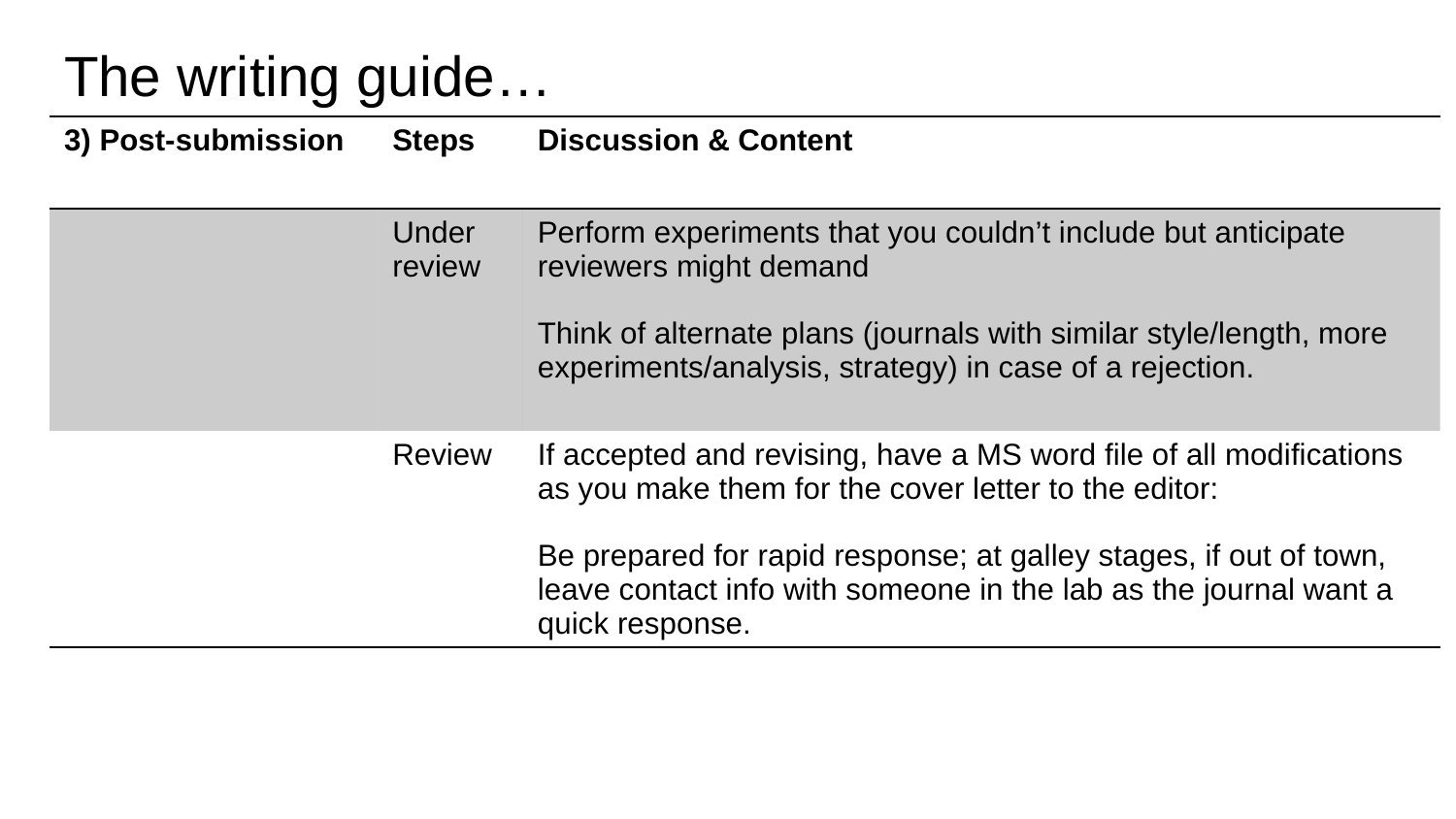

# The writing guide…
| 3) Post-submission | Steps | Discussion & Content |
| --- | --- | --- |
|  | Under review | Perform experiments that you couldn’t include but anticipate reviewers might demand Think of alternate plans (journals with similar style/length, more experiments/analysis, strategy) in case of a rejection. |
|  | Review | If accepted and revising, have a MS word file of all modifications as you make them for the cover letter to the editor: Be prepared for rapid response; at galley stages, if out of town, leave contact info with someone in the lab as the journal want a quick response. |